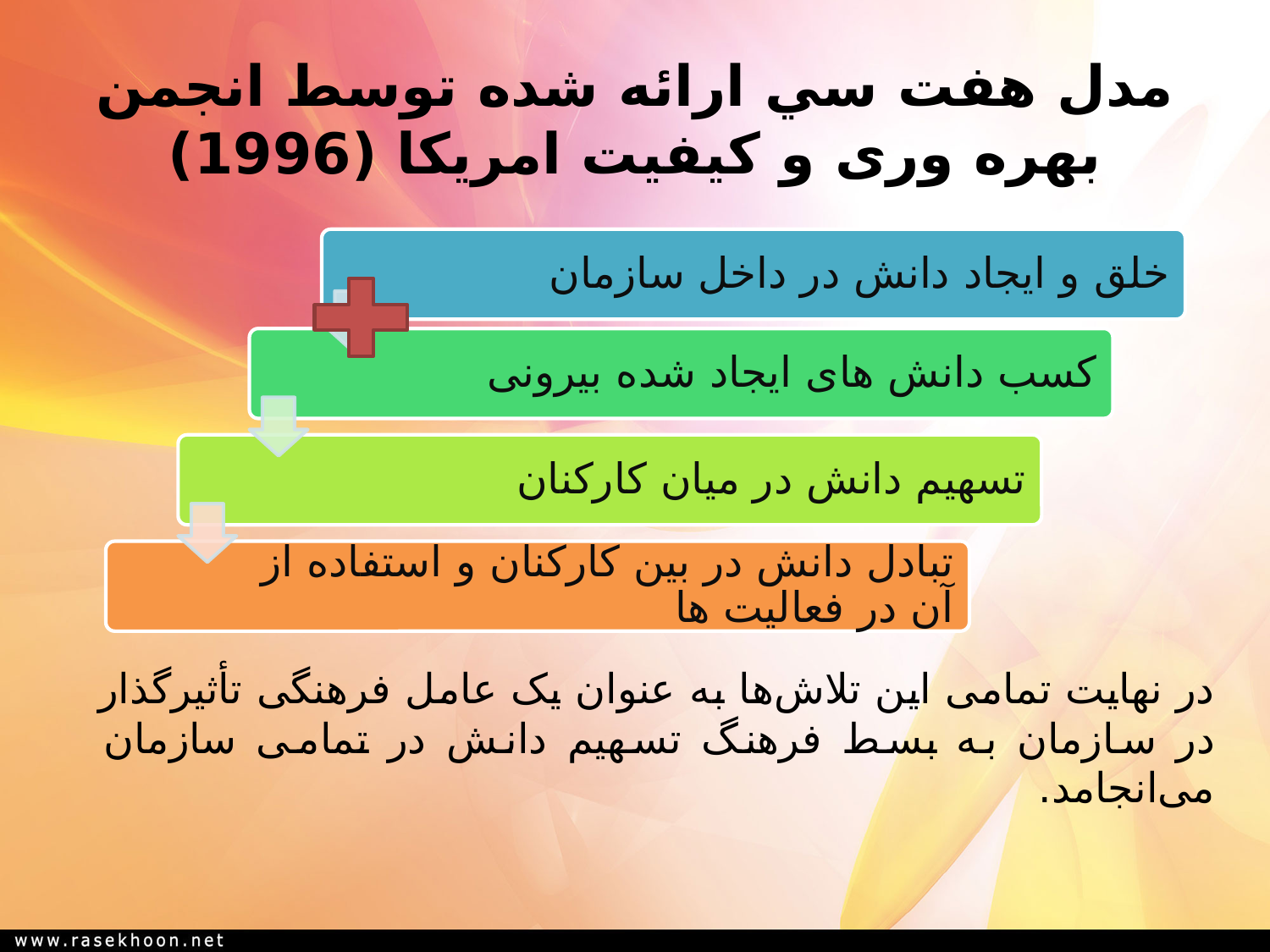

# مدل هفت سي ارائه شده توسط انجمن بهره وری و کیفیت امریکا (1996)
خلق و ایجاد دانش در داخل سازمان
کسب دانش های ایجاد شده بیرونی
تسهیم دانش در میان کارکنان
تبادل دانش در بین کارکنان و استفاده از آن در فعالیت ها

در نهایت تمامی این تلاش‌ها به عنوان یک عامل فرهنگی تأثيرگذار در سازمان به بسط فرهنگ تسهیم دانش در تمامی سازمان می‌انجامد.